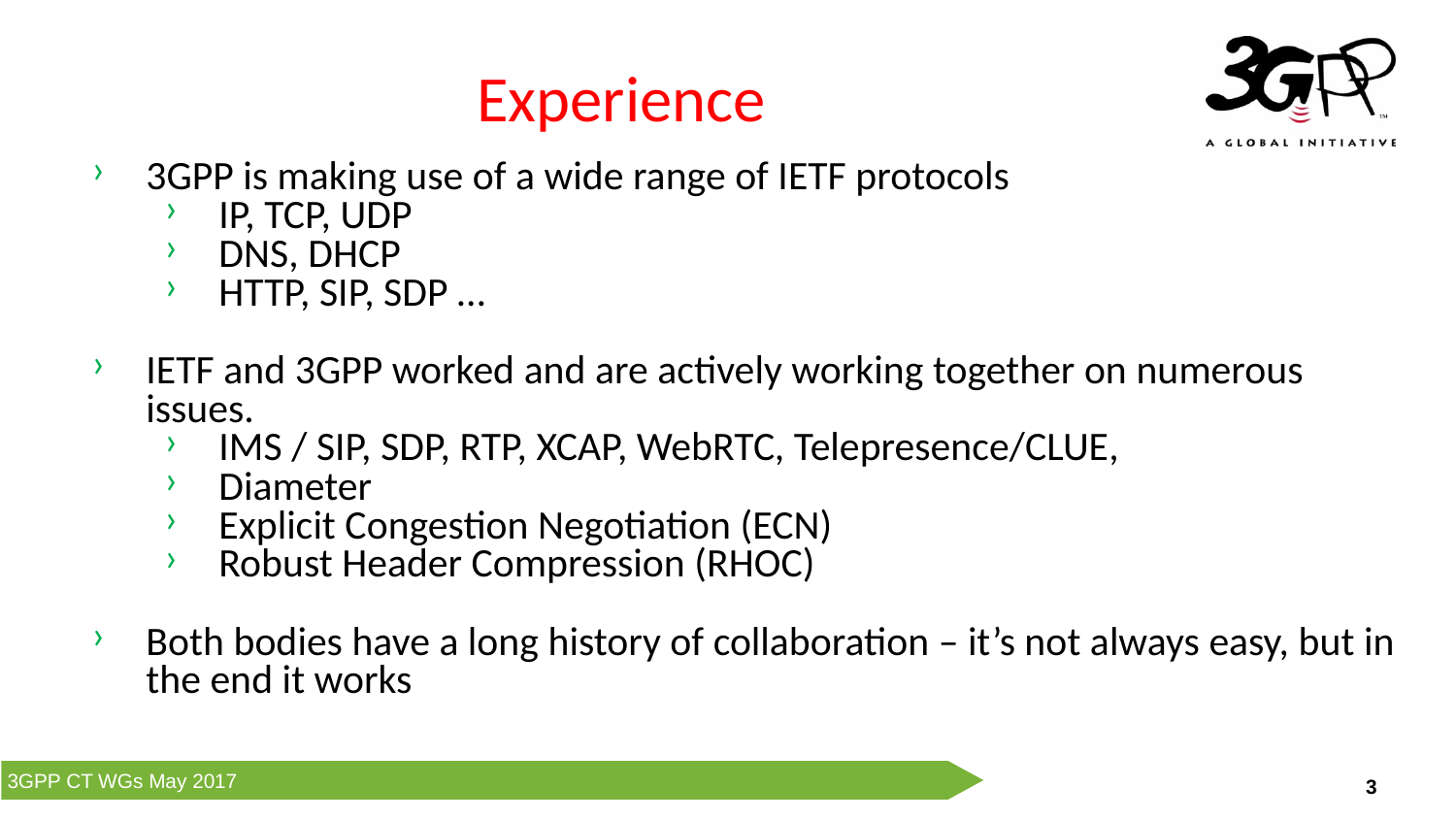

Experience
3GPP is making use of a wide range of IETF protocols
IP, TCP, UDP
DNS, DHCP
HTTP, SIP, SDP …

IETF and 3GPP worked and are actively working together on numerous issues.
IMS / SIP, SDP, RTP, XCAP, WebRTC, Telepresence/CLUE,
Diameter
Explicit Congestion Negotiation (ECN)
Robust Header Compression (RHOC)

Both bodies have a long history of collaboration – it’s not always easy, but in the end it works